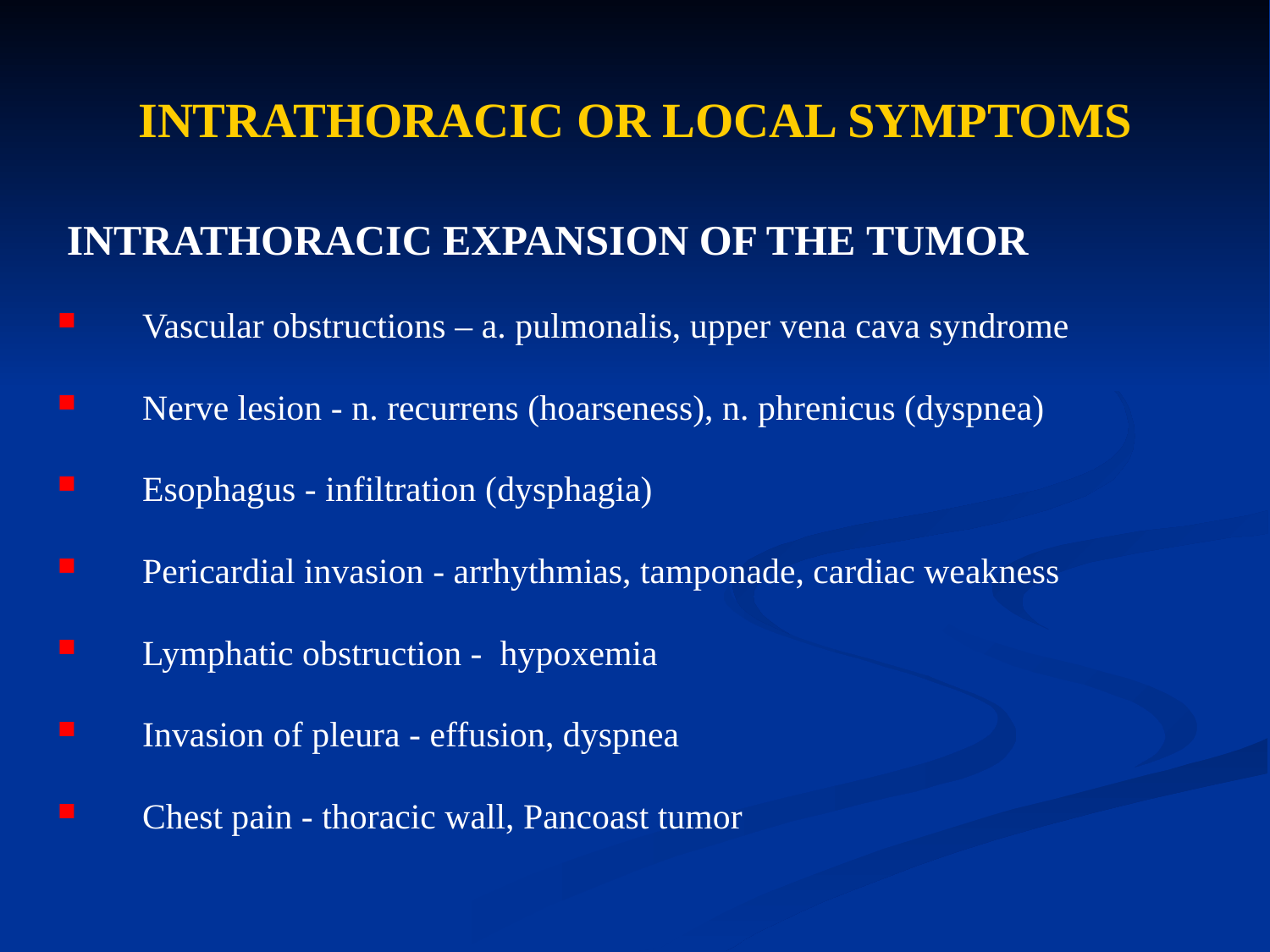

# INTRATHORACIC OR LOCAL SYMPTOMS
 INTRATHORACIC EXPANSION OF THE TUMOR

Vascular obstructions – a. pulmonalis, upper vena cava syndrome

Nerve lesion - n. recurrens (hoarseness), n. phrenicus (dyspnea)

Esophagus - infiltration (dysphagia)

Pericardial invasion - arrhythmias, tamponade, cardiac weakness

Lymphatic obstruction -  hypoxemia

Invasion of pleura - effusion, dyspnea

Chest pain - thoracic wall, Pancoast tumor